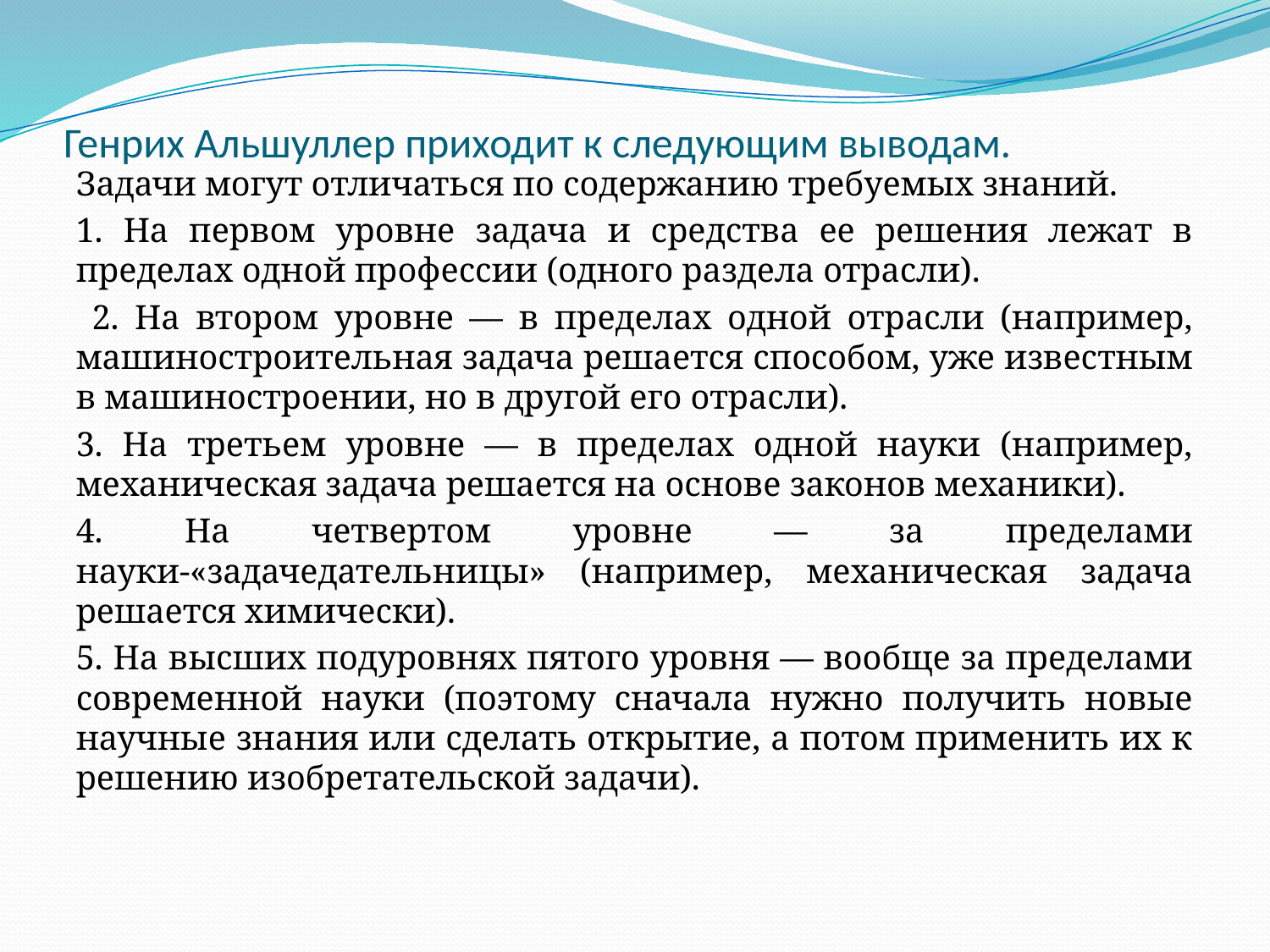

# Генрих Альшуллер приходит к следующим выводам.
Задачи могут отличаться по содержанию требуемых знаний.
1. На первом уровне задача и средства ее решения лежат в пределах одной профессии (одного раздела отрасли).
 2. На втором уровне — в пределах одной отрасли (например, машиностроительная задача решается способом, уже известным в машиностроении, но в другой его отрасли).
3. На третьем уровне — в пределах одной науки (например, механическая задача решается на основе законов механики).
4. На четвертом уровне — за пределами науки-«задачедательницы» (например, механическая задача решается химически).
5. На высших подуровнях пятого уровня — вообще за пределами современной науки (поэтому сначала нужно получить новые научные знания или сделать открытие, а потом применить их к решению изобретательской задачи).